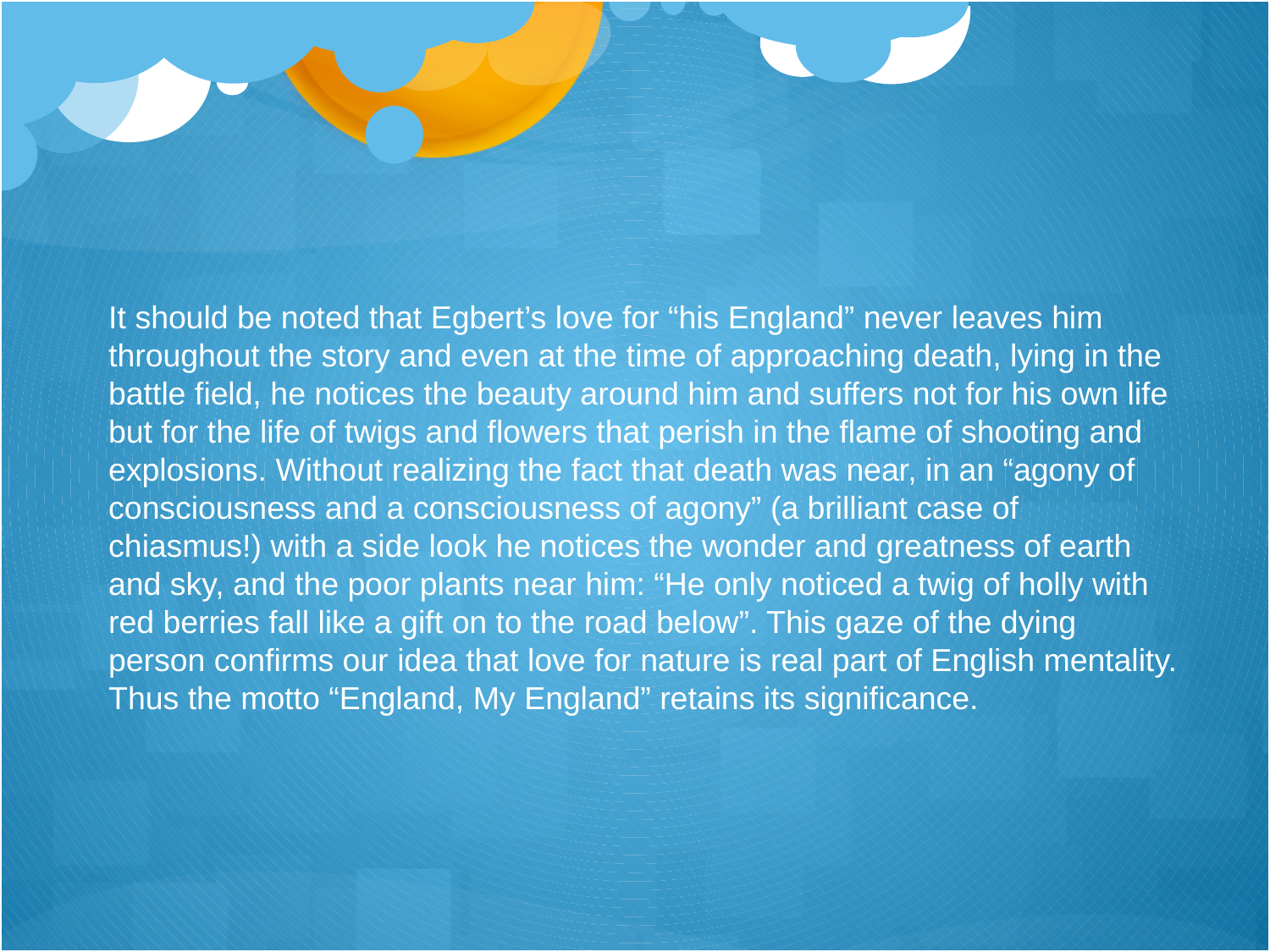

It should be noted that Egbert’s love for “his England” never leaves him throughout the story and even at the time of approaching death, lying in the battle field, he notices the beauty around him and suffers not for his own life but for the life of twigs and flowers that perish in the flame of shooting and explosions. Without realizing the fact that death was near, in an “agony of consciousness and a consciousness of agony” (a brilliant case of chiasmus!) with a side look he notices the wonder and greatness of earth and sky, and the poor plants near him: “He only noticed a twig of holly with red berries fall like a gift on to the road below”. This gaze of the dying person confirms our idea that love for nature is real part of English mentality. Thus the motto “England, My England” retains its significance.